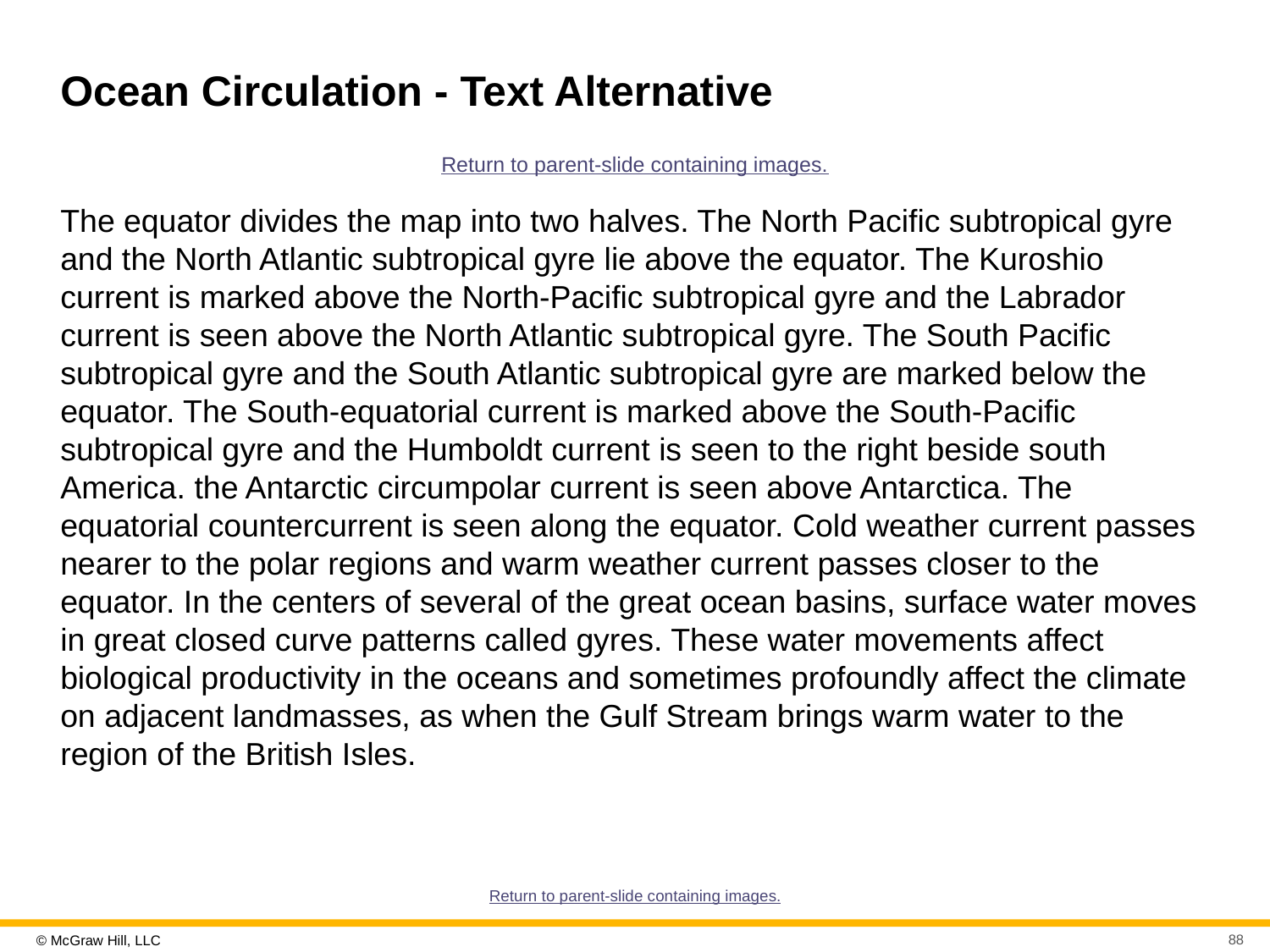

# Ocean Circulation - Text Alternative
Return to parent-slide containing images.
The equator divides the map into two halves. The North Pacific subtropical gyre and the North Atlantic subtropical gyre lie above the equator. The Kuroshio current is marked above the North-Pacific subtropical gyre and the Labrador current is seen above the North Atlantic subtropical gyre. The South Pacific subtropical gyre and the South Atlantic subtropical gyre are marked below the equator. The South-equatorial current is marked above the South-Pacific subtropical gyre and the Humboldt current is seen to the right beside south America. the Antarctic circumpolar current is seen above Antarctica. The equatorial countercurrent is seen along the equator. Cold weather current passes nearer to the polar regions and warm weather current passes closer to the equator. In the centers of several of the great ocean basins, surface water moves in great closed curve patterns called gyres. These water movements affect biological productivity in the oceans and sometimes profoundly affect the climate on adjacent landmasses, as when the Gulf Stream brings warm water to the region of the British Isles.
Return to parent-slide containing images.
88